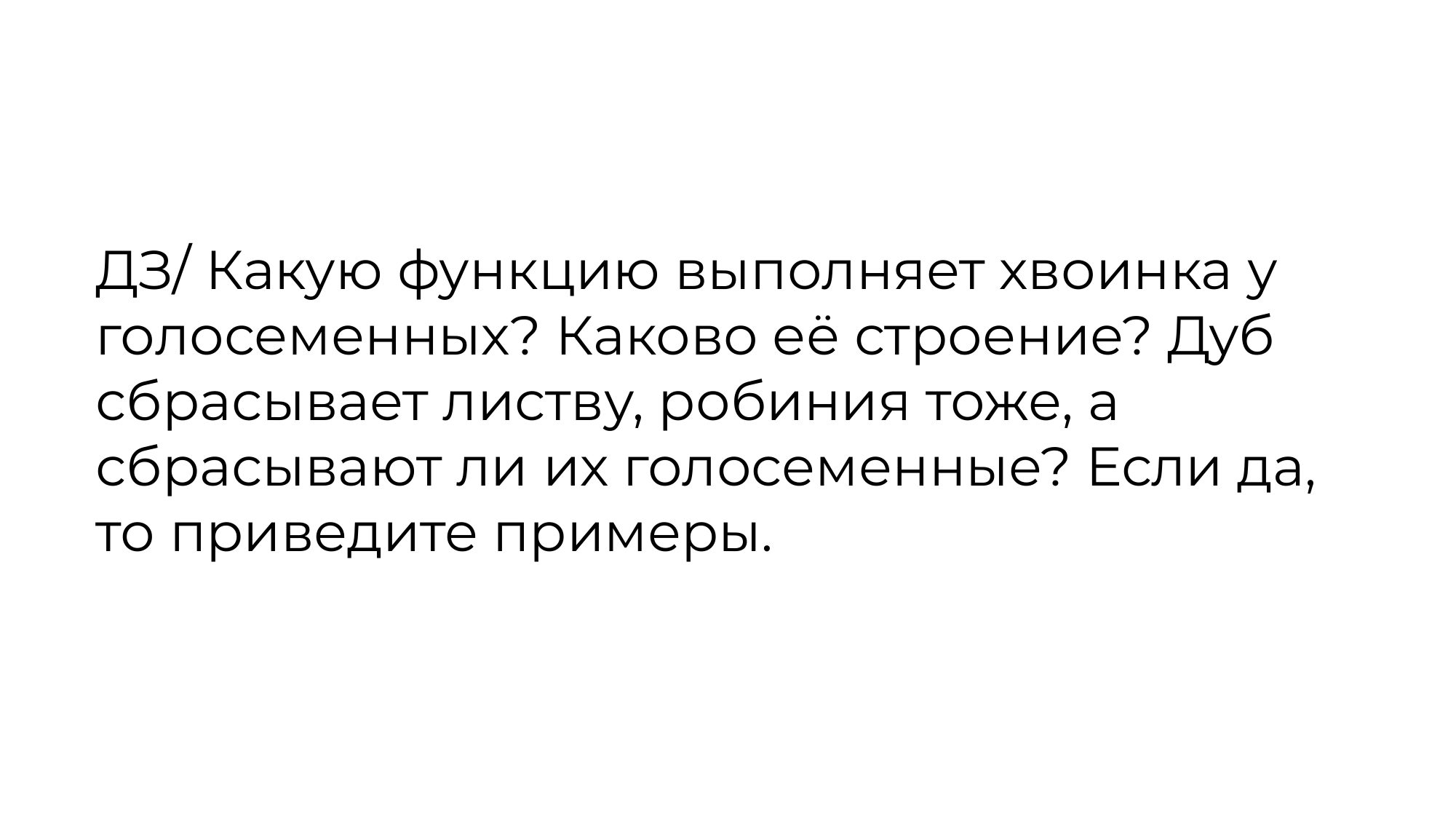

ДЗ/ Какую функцию выполняет хвоинка у голосеменных? Каково её строение? Дуб сбрасывает листву, робиния тоже, а сбрасывают ли их голосеменные? Если да, то приведите примеры.